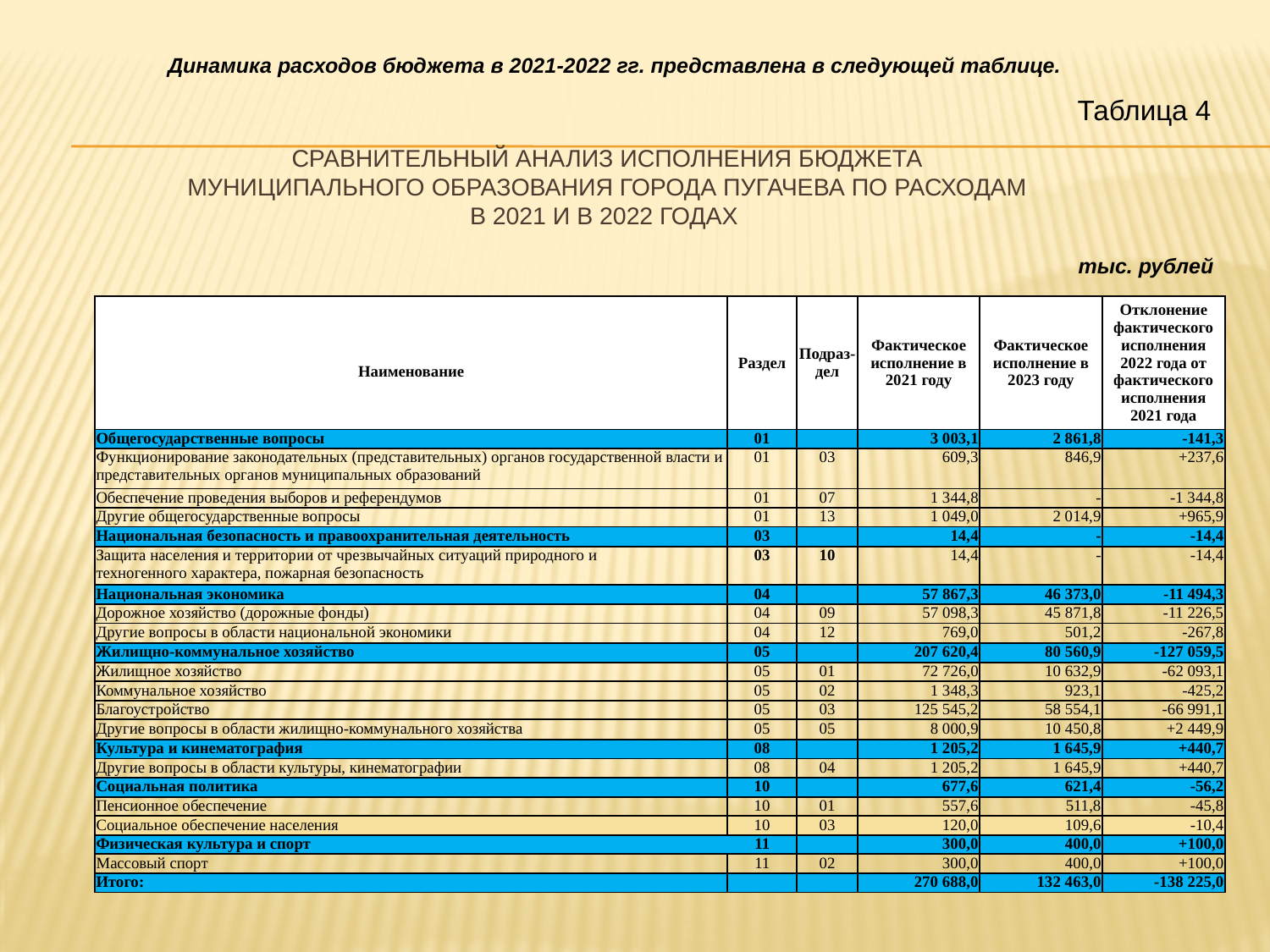

Динамика расходов бюджета в 2021-2022 гг. представлена в следующей таблице.
Таблица 4
# Сравнительный анализ исполнения бюджета Муниципального образования города Пугачева по расходам в 2021 и в 2022 годах
тыс. рублей
| Наименование |  |  |  |  |  |  |  | Раздел | Подраз-дел | Фактическое исполнение в 2021 году | Фактическое исполнение в 2023 году | Отклонение фактического исполнения 2022 года от фактического исполнения 2021 года |
| --- | --- | --- | --- | --- | --- | --- | --- | --- | --- | --- | --- | --- |
| Общегосударственные вопросы |  |  |  |  |  |  |  | 01 |  | 3 003,1 | 2 861,8 | -141,3 |
| Функционирование законодательных (представительных) органов государственной власти и представительных органов муниципальных образований |  |  |  |  |  |  |  | 01 | 03 | 609,3 | 846,9 | +237,6 |
| Обеспечение проведения выборов и референдумов |  |  |  |  |  |  |  | 01 | 07 | 1 344,8 | - | -1 344,8 |
| Другие общегосударственные вопросы |  |  |  |  |  |  |  | 01 | 13 | 1 049,0 | 2 014,9 | +965,9 |
| Национальная безопасность и правоохранительная деятельность |  |  |  |  |  |  |  | 03 |  | 14,4 | - | -14,4 |
| Защита населения и территории от чрезвычайных ситуаций природного и техногенного характера, пожарная безопасность |  |  |  |  |  |  |  | 03 | 10 | 14,4 | - | -14,4 |
| Национальная экономика |  |  |  |  |  |  |  | 04 |  | 57 867,3 | 46 373,0 | -11 494,3 |
| Дорожное хозяйство (дорожные фонды) |  |  |  |  |  |  |  | 04 | 09 | 57 098,3 | 45 871,8 | -11 226,5 |
| Другие вопросы в области национальной экономики |  |  |  |  |  |  |  | 04 | 12 | 769,0 | 501,2 | -267,8 |
| Жилищно-коммунальное хозяйство |  |  |  |  |  |  |  | 05 |  | 207 620,4 | 80 560,9 | -127 059,5 |
| Жилищное хозяйство |  |  |  |  |  |  |  | 05 | 01 | 72 726,0 | 10 632,9 | -62 093,1 |
| Коммунальное хозяйство |  |  |  |  |  |  |  | 05 | 02 | 1 348,3 | 923,1 | -425,2 |
| Благоустройство |  |  |  |  |  |  |  | 05 | 03 | 125 545,2 | 58 554,1 | -66 991,1 |
| Другие вопросы в области жилищно-коммунального хозяйства |  |  |  |  |  |  |  | 05 | 05 | 8 000,9 | 10 450,8 | +2 449,9 |
| Культура и кинематография |  |  |  |  |  |  |  | 08 |  | 1 205,2 | 1 645,9 | +440,7 |
| Другие вопросы в области культуры, кинематографии |  |  |  |  |  |  |  | 08 | 04 | 1 205,2 | 1 645,9 | +440,7 |
| Социальная политика |  |  |  |  |  |  |  | 10 |  | 677,6 | 621,4 | -56,2 |
| Пенсионное обеспечение |  |  |  |  |  |  |  | 10 | 01 | 557,6 | 511,8 | -45,8 |
| Социальное обеспечение населения |  |  |  |  |  |  |  | 10 | 03 | 120,0 | 109,6 | -10,4 |
| Физическая культура и спорт |  |  |  |  |  |  |  | 11 |  | 300,0 | 400,0 | +100,0 |
| Массовый спорт |  |  |  |  |  |  |  | 11 | 02 | 300,0 | 400,0 | +100,0 |
| Итого: |  |  |  |  |  |  |  |  |  | 270 688,0 | 132 463,0 | -138 225,0 |